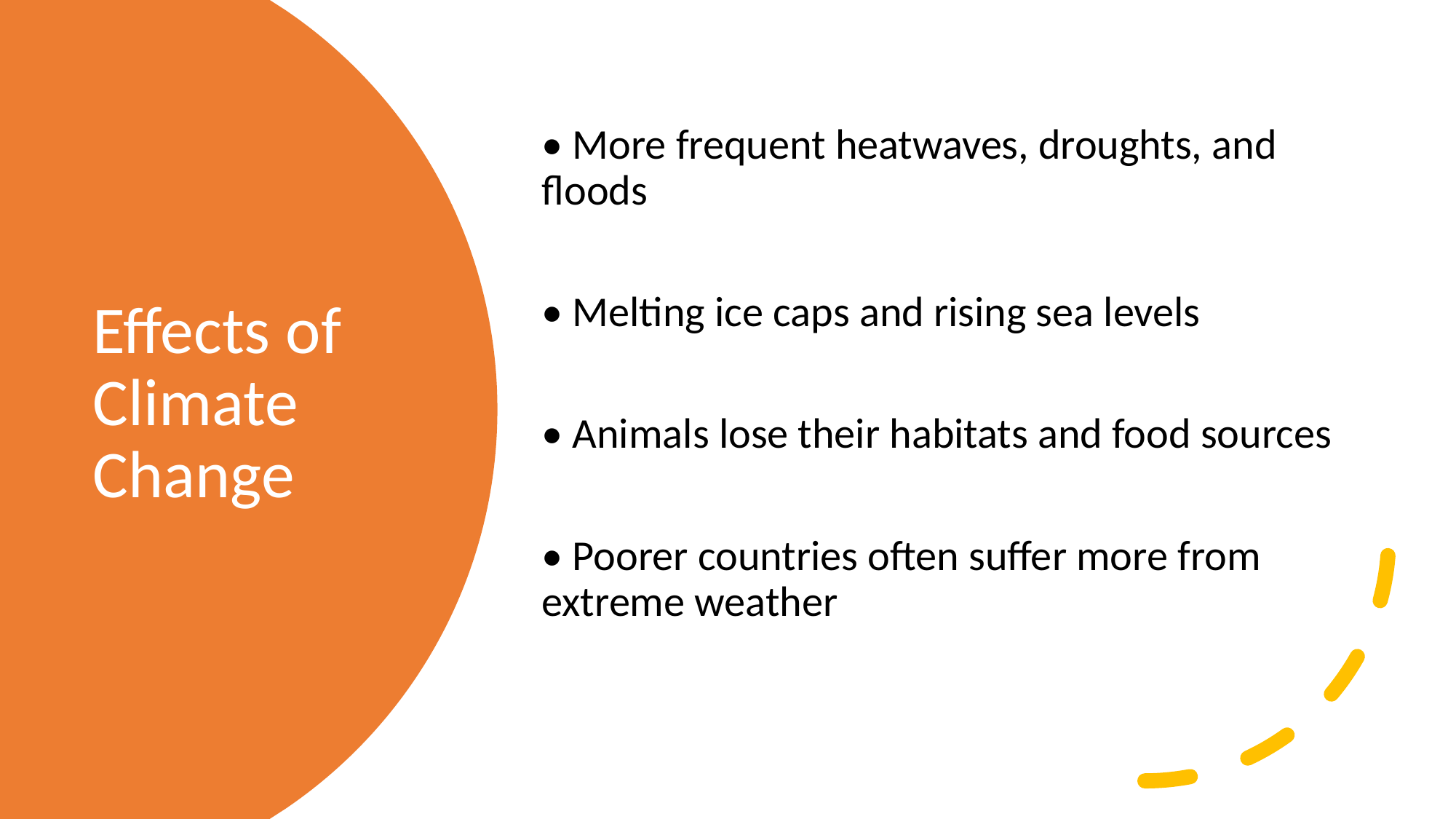

• More frequent heatwaves, droughts, and floods

• Melting ice caps and rising sea levels

• Animals lose their habitats and food sources

• Poorer countries often suffer more from extreme weather

# Effects of Climate Change